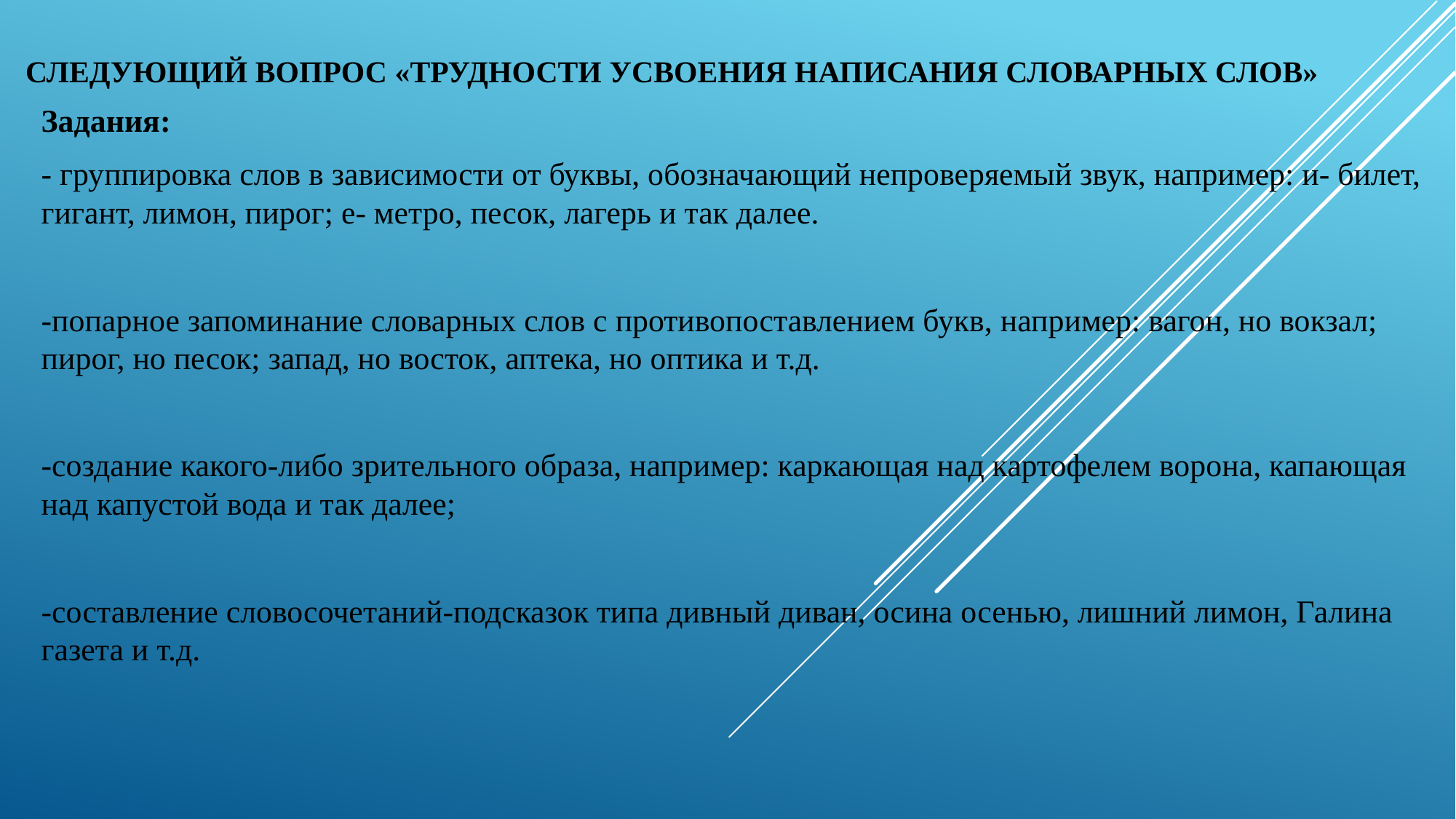

# Следующий вопрос «Трудности усвоения написания словарных слов»
Задания:
- группировка слов в зависимости от буквы, обозначающий непроверяемый звук, например: и- билет, гигант, лимон, пирог; е- метро, песок, лагерь и так далее.

-попарное запоминание словарных слов с противопоставлением букв, например: вагон, но вокзал; пирог, но песок; запад, но восток, аптека, но оптика и т.д.

-создание какого-либо зрительного образа, например: каркающая над картофелем ворона, капающая над капустой вода и так далее;

-составление словосочетаний-подсказок типа дивный диван, осина осенью, лишний лимон, Галина газета и т.д.